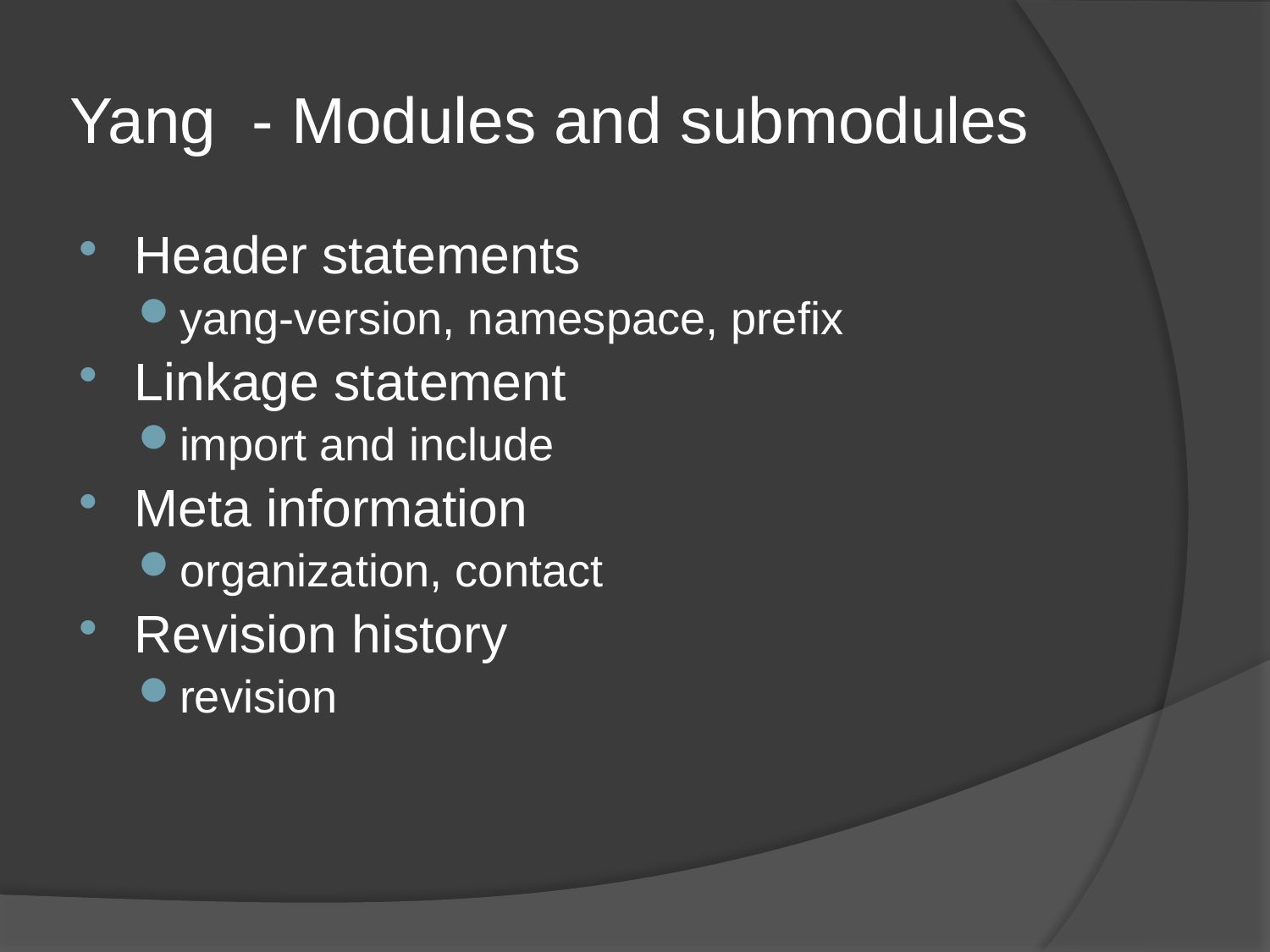

# Yang  - Modules and submodules
Header statements
yang-version, namespace, prefix
Linkage statement
import and include
Meta information
organization, contact
Revision history
revision